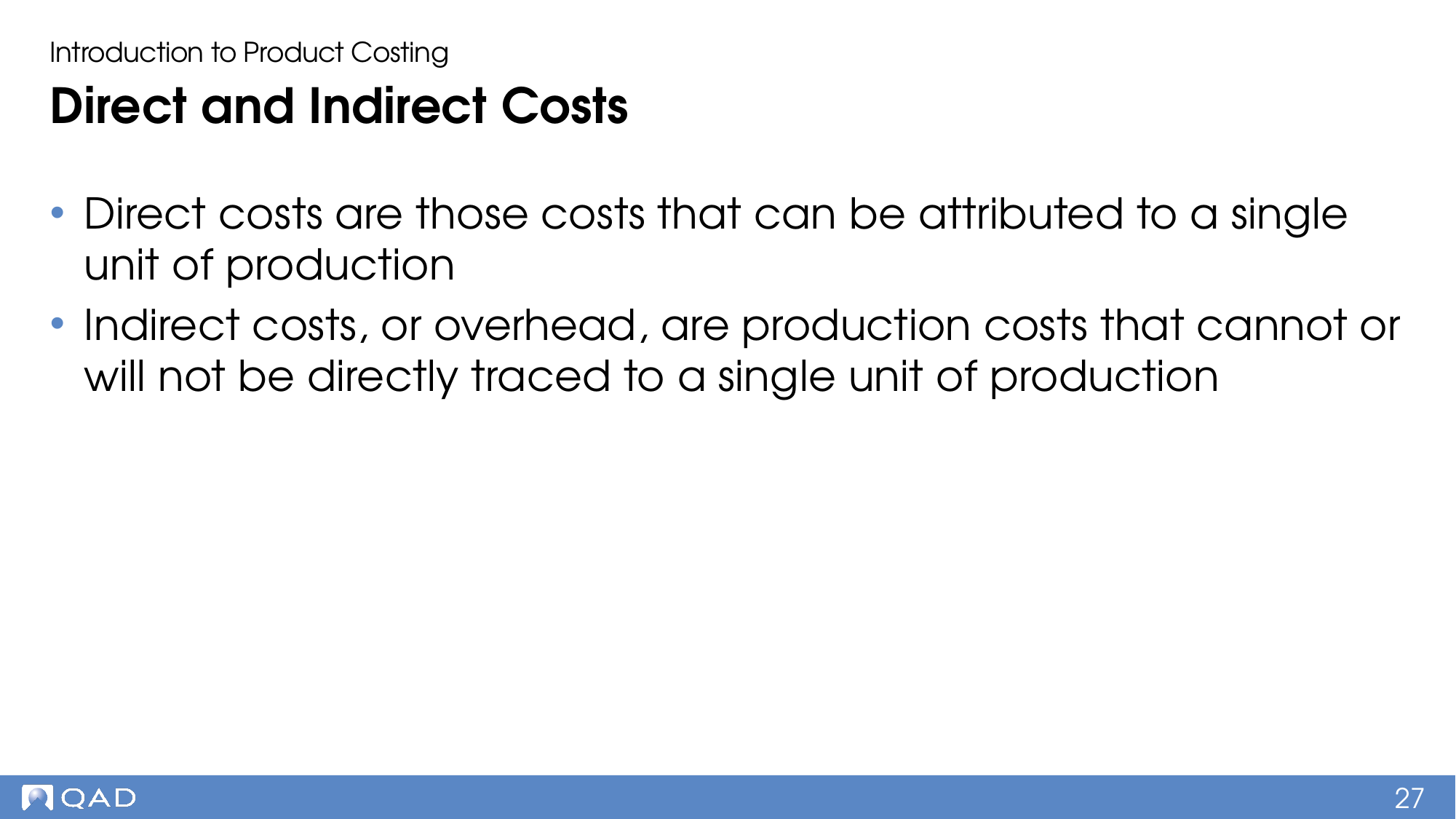

Introduction to Product Costing
# Direct and Indirect Costs
Direct costs are those costs that can be attributed to a single unit of production
Indirect costs, or overhead, are production costs that cannot or will not be directly traced to a single unit of production
27